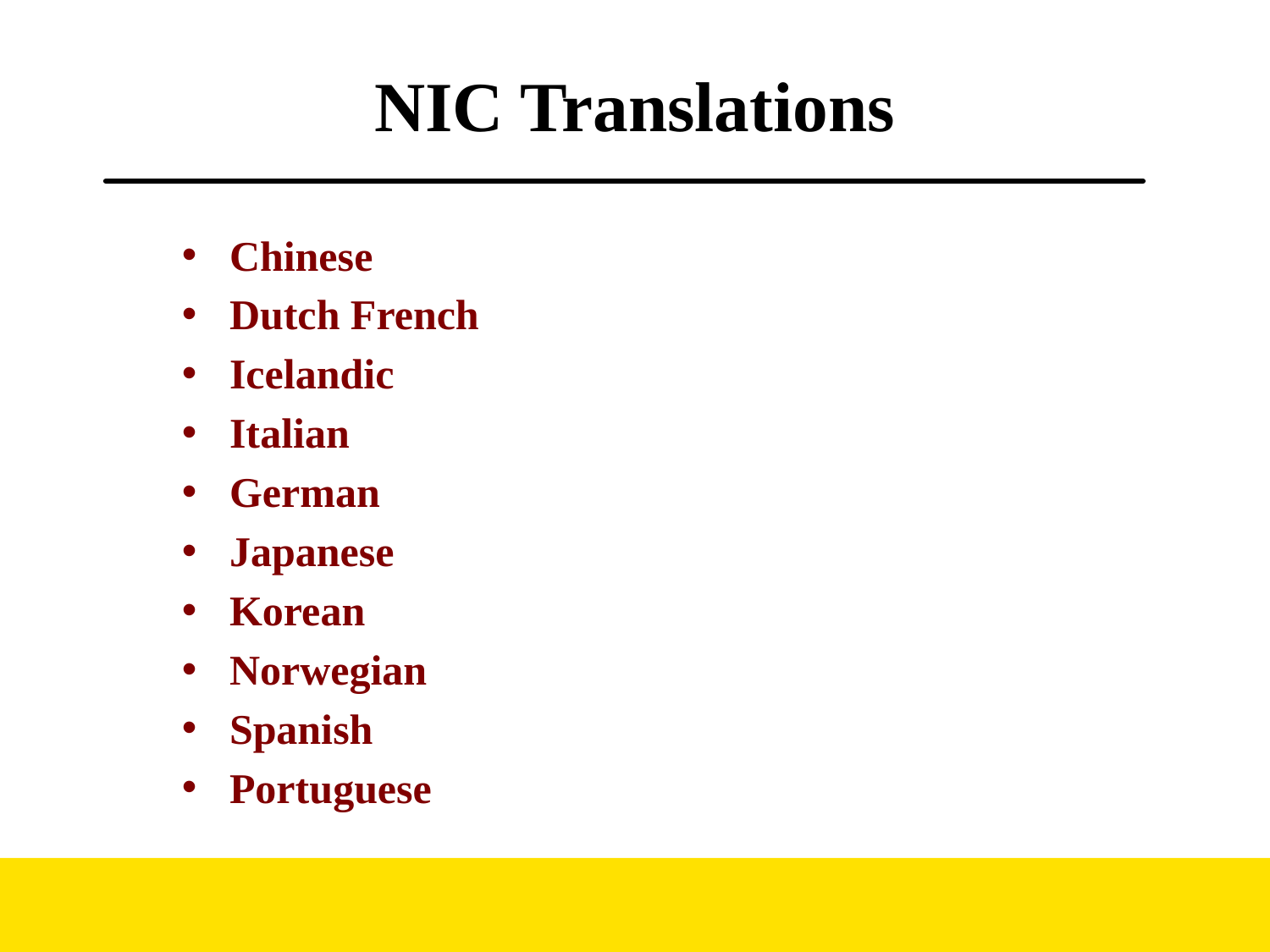

# NIC Translations
Chinese
Dutch French
Icelandic
Italian
German
Japanese
Korean
Norwegian
Spanish
Portuguese